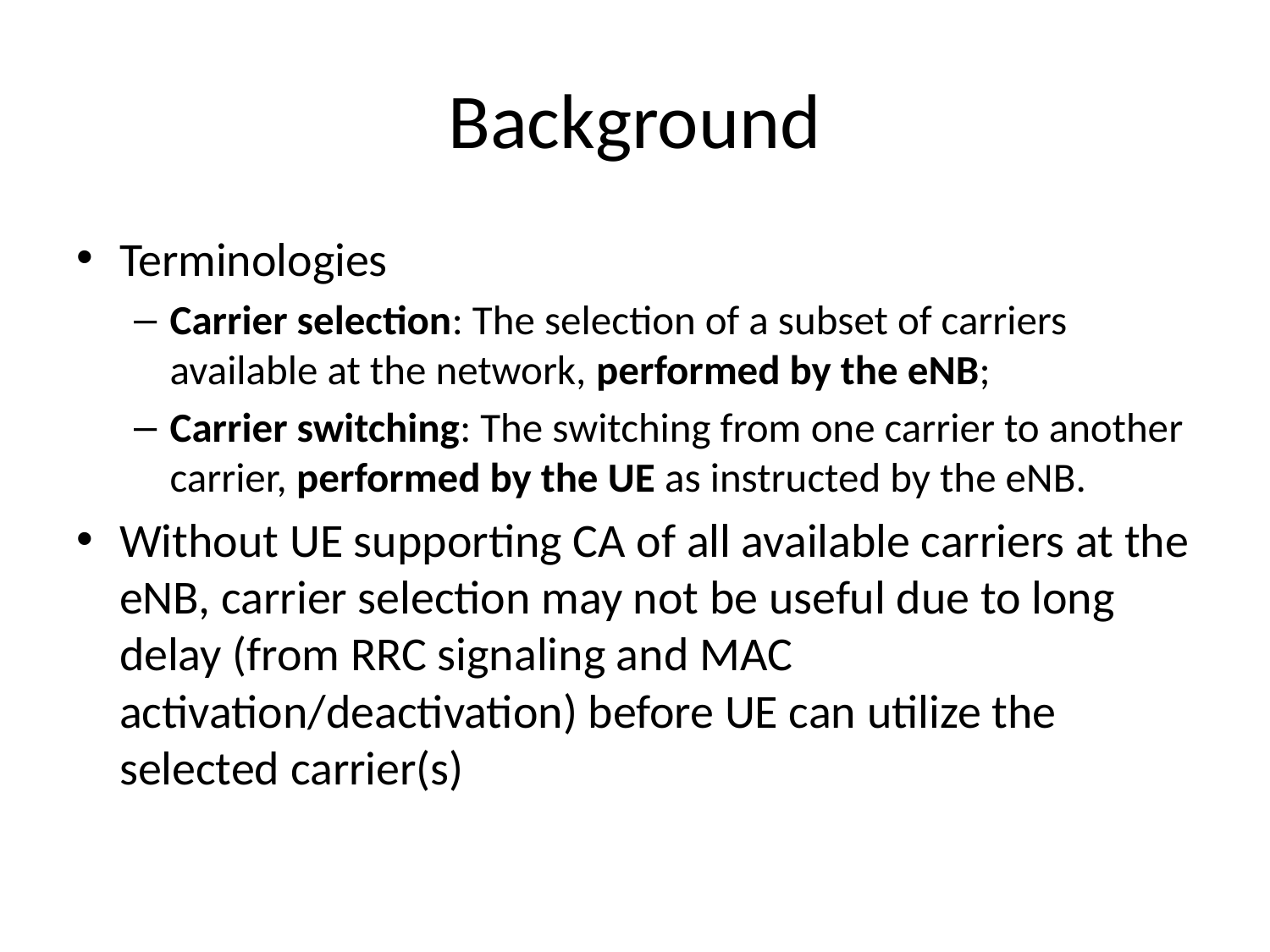

# Background
Terminologies
Carrier selection: The selection of a subset of carriers available at the network, performed by the eNB;
Carrier switching: The switching from one carrier to another carrier, performed by the UE as instructed by the eNB.
Without UE supporting CA of all available carriers at the eNB, carrier selection may not be useful due to long delay (from RRC signaling and MAC activation/deactivation) before UE can utilize the selected carrier(s)